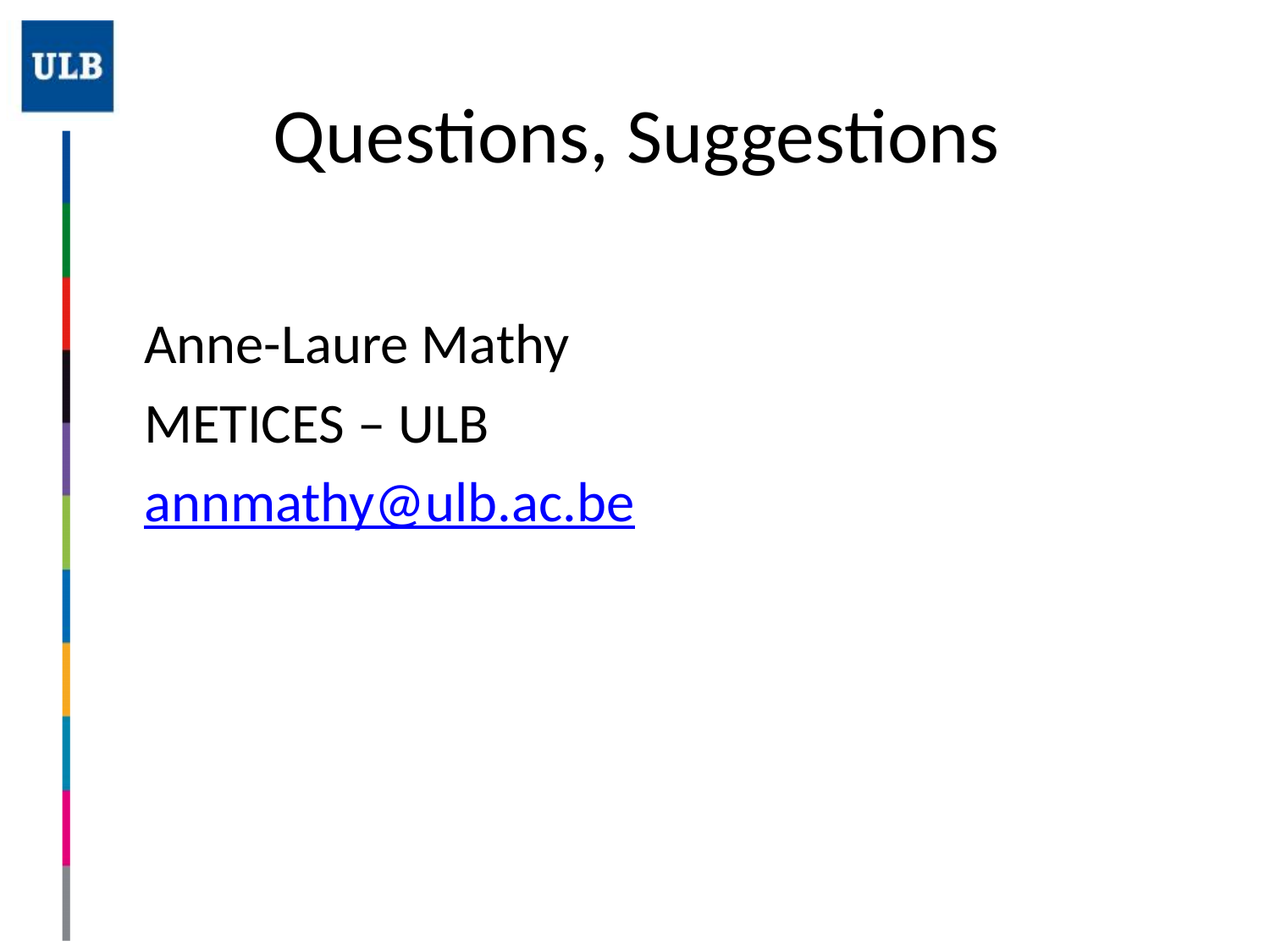

# Questions, Suggestions

Anne-Laure Mathy
METICES – ULB
annmathy@ulb.ac.be